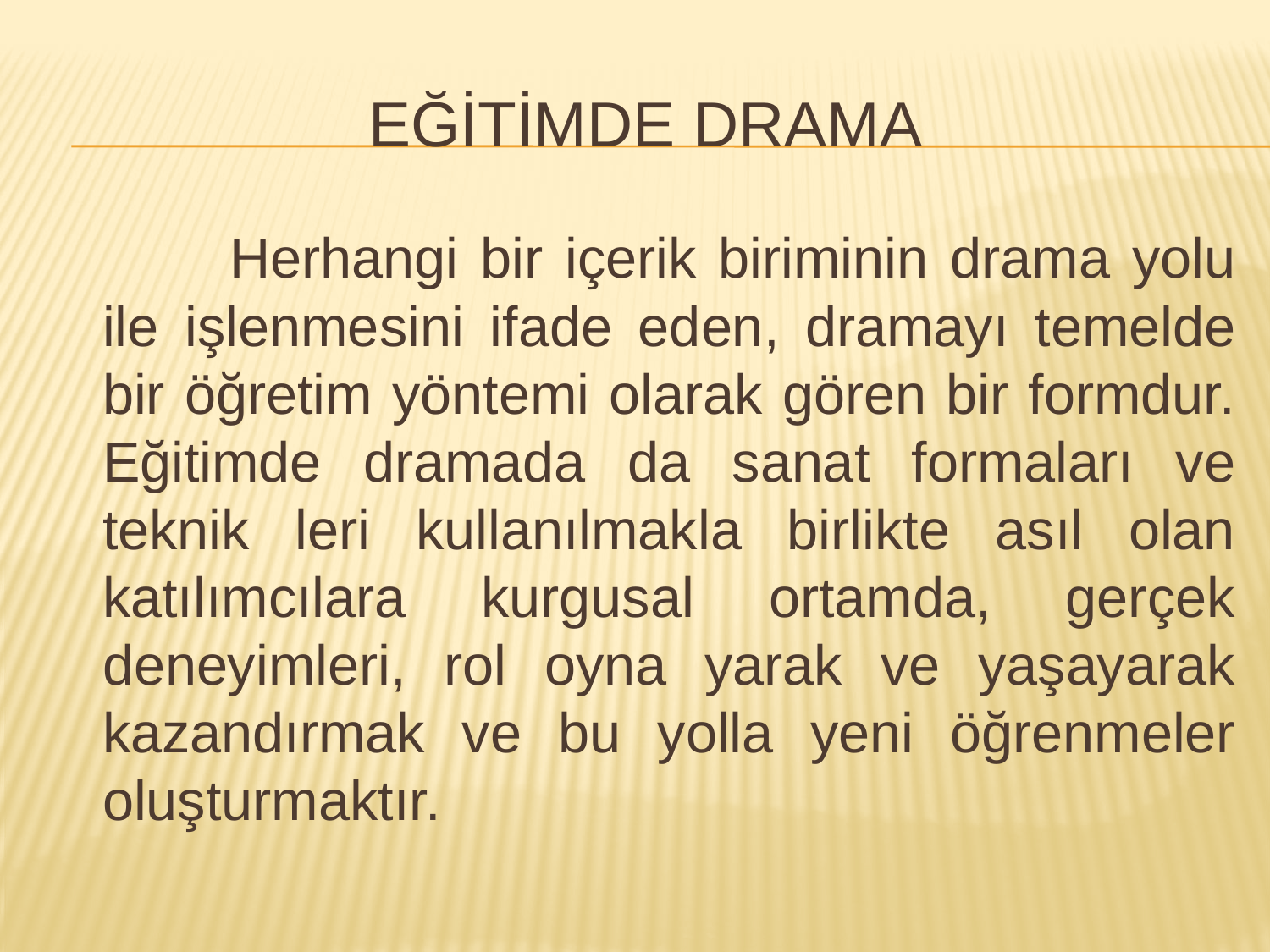

# EĞİTİMDE DRAMA
		Herhangi bir içerik biriminin drama yolu ile işlenmesini ifade eden, dramayı temelde bir öğretim yöntemi olarak gören bir formdur. Eğitimde dramada da sanat formaları ve teknik leri kullanılmakla birlikte asıl olan katılımcılara kurgusal ortamda, gerçek deneyimleri, rol oyna yarak ve yaşayarak kazandırmak ve bu yolla yeni öğrenmeler oluşturmaktır.